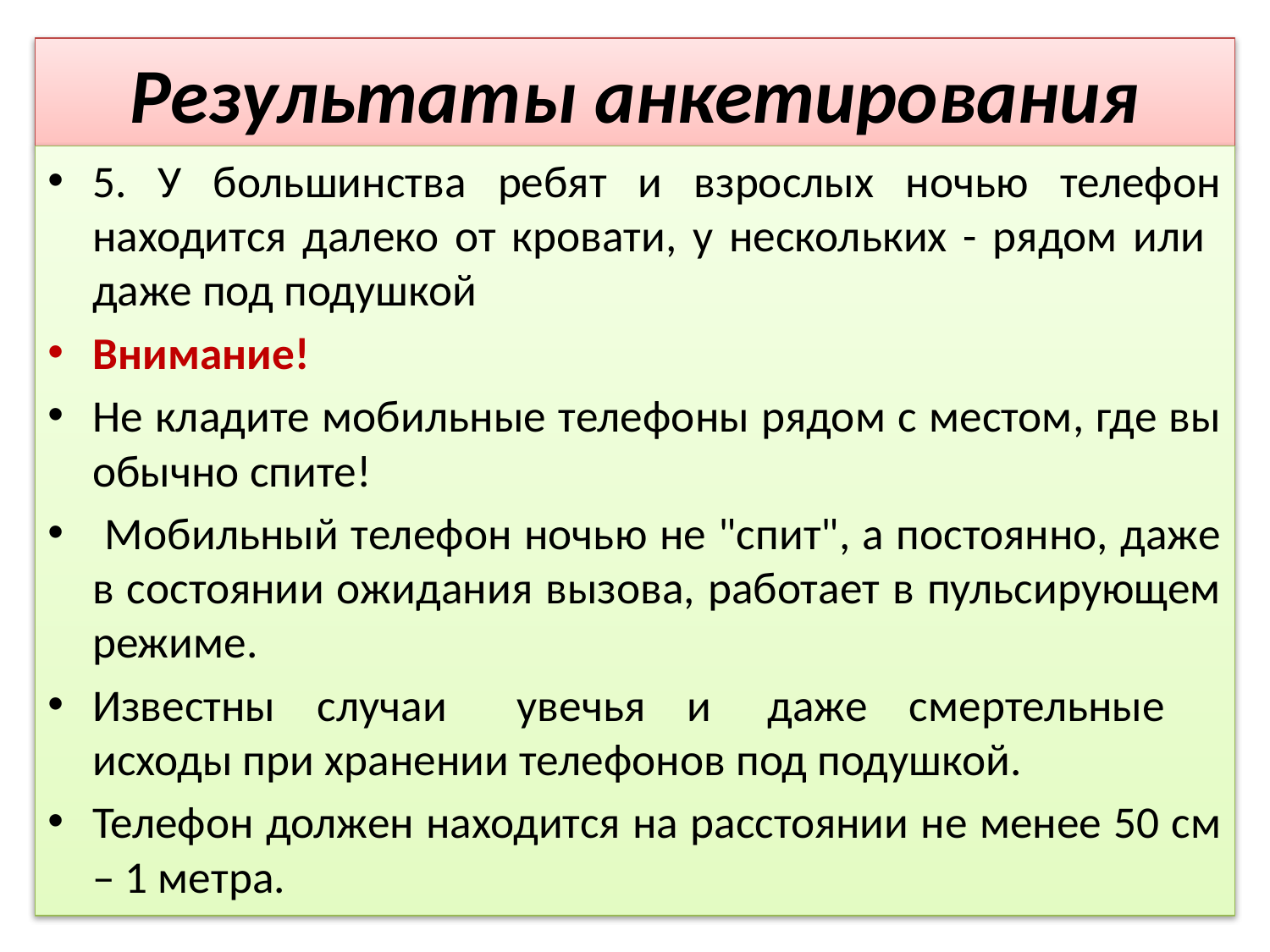

# Результаты анкетирования
5. У большинства ребят и взрослых ночью телефон находится далеко от кровати, у нескольких - рядом или  даже под подушкой
Внимание!
Не кладите мобильные телефоны рядом с местом, где вы обычно спите!
 Мобильный телефон ночью не "спит", а постоянно, даже в состоянии ожидания вызова, работает в пульсирующем режиме.
Известны   случаи     увечья   и    даже   смертельные     исходы при хранении телефонов под подушкой.
Телефон должен находится на расстоянии не менее 50 см – 1 метра.